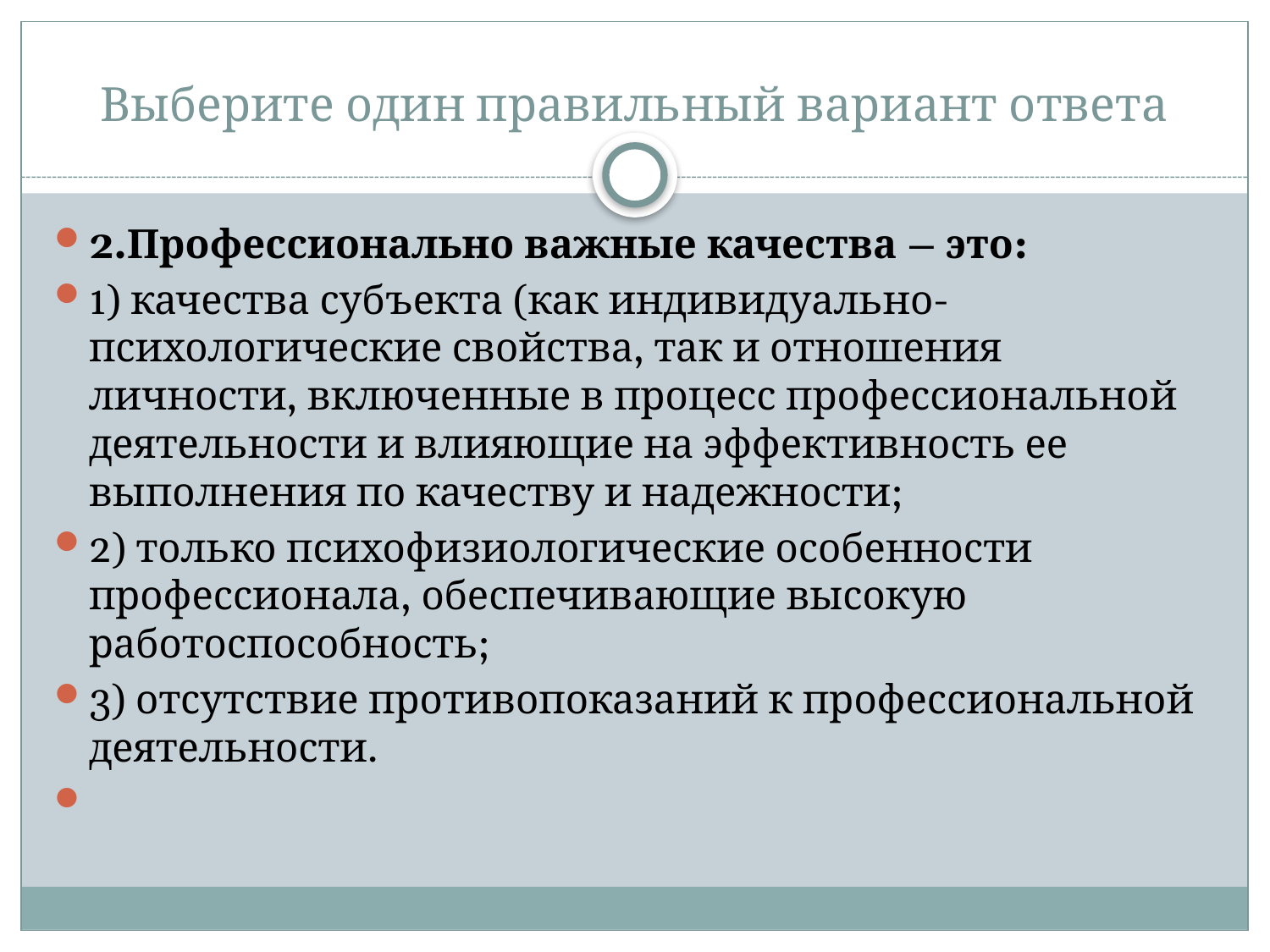

# Выберите один правильный вариант ответа
2.Профессионально важные качества – это:
1) качества субъекта (как индивидуально-психологические свойства, так и отношения личности, включенные в процесс профессиональной деятельности и влияющие на эффективность ее выполнения по качеству и надежности;
2) только психофизиологические особенности профессионала, обеспечивающие высокую работоспособность;
3) отсутствие противопоказаний к профессиональной деятельности.